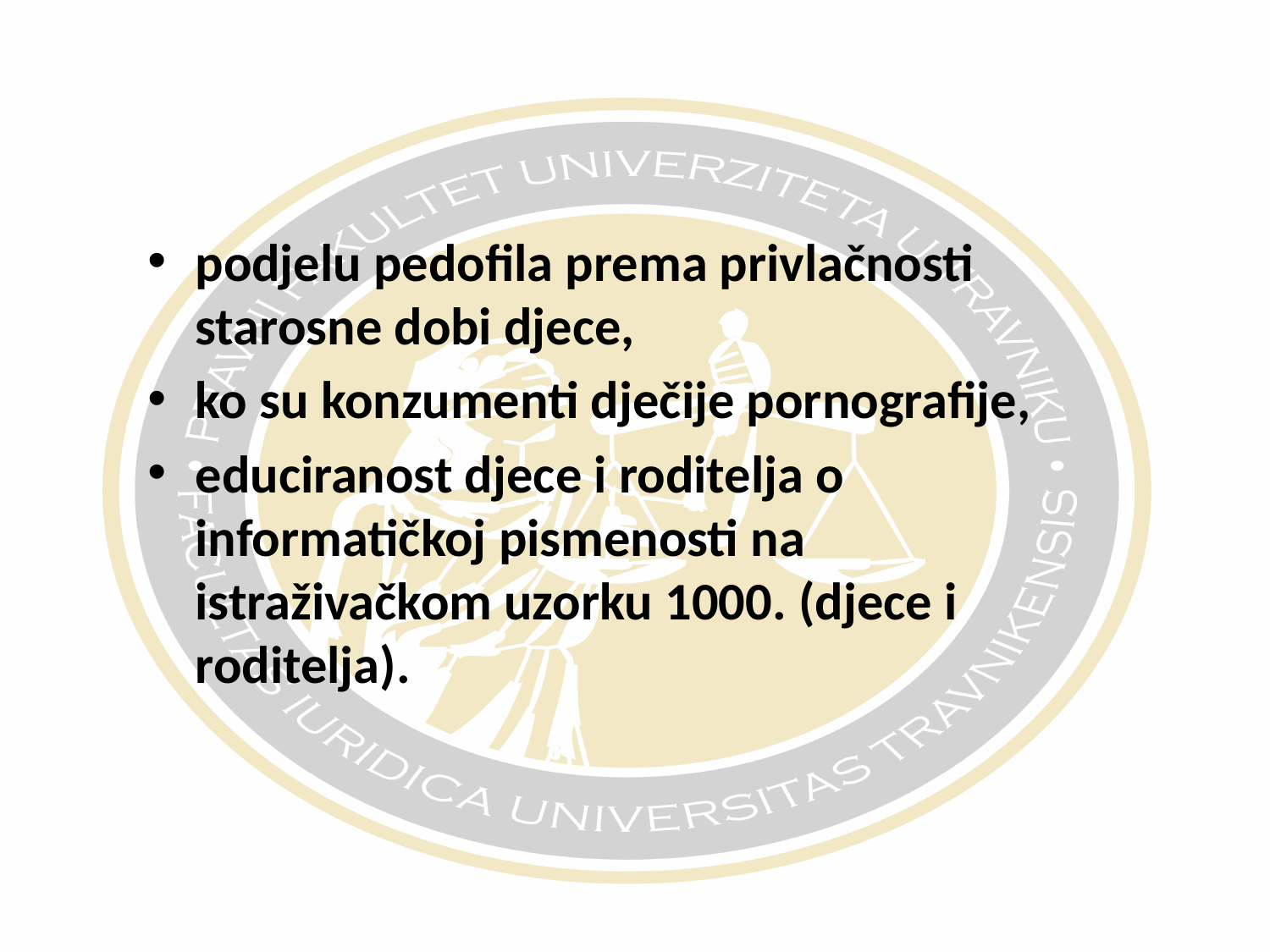

#
podjelu pedofila prema privlačnosti starosne dobi djece,
ko su konzumenti dječije pornografije,
educiranost djece i roditelja o informatičkoj pismenosti na istraživačkom uzorku 1000. (djece i roditelja).